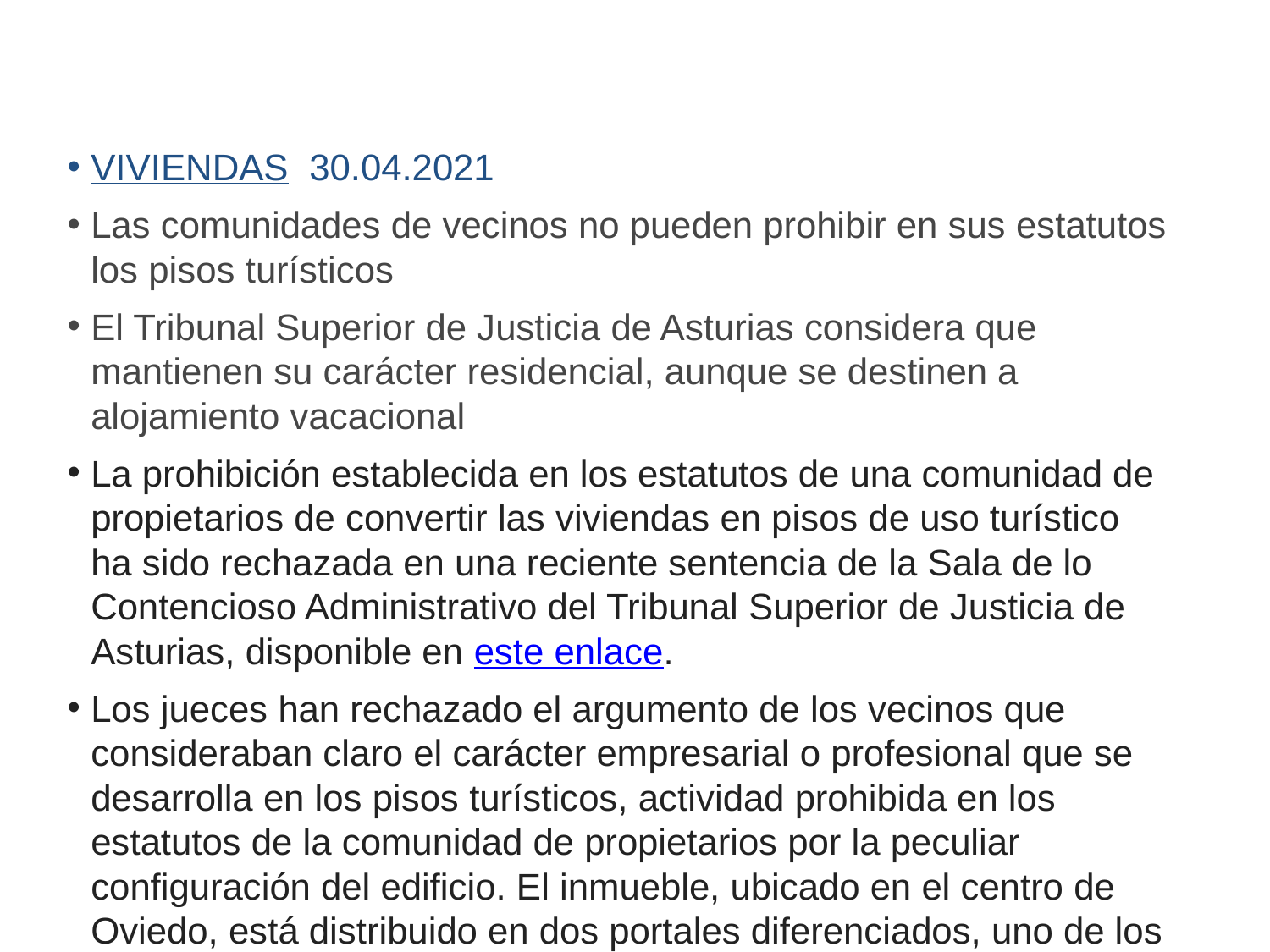

VIVIENDAS  30.04.2021
Las comunidades de vecinos no pueden prohibir en sus estatutos los pisos turísticos
El Tribunal Superior de Justicia de Asturias considera que mantienen su carácter residencial, aunque se destinen a alojamiento vacacional
La prohibición establecida en los estatutos de una comunidad de propietarios de convertir las viviendas en pisos de uso turístico ha sido rechazada en una reciente sentencia de la Sala de lo Contencioso Administrativo del Tribunal Superior de Justicia de Asturias, disponible en este enlace.
Los jueces han rechazado el argumento de los vecinos que consideraban claro el carácter empresarial o profesional que se desarrolla en los pisos turísticos, actividad prohibida en los estatutos de la comunidad de propietarios por la peculiar configuración del edificio. El inmueble, ubicado en el centro de Oviedo, está distribuido en dos portales diferenciados, uno de los cuales da acceso a las viviendas (donde se prohíben los pisos turísticos) y el otro a los locales y oficinas (donde se permiten las actividades empresariales o profesionales).